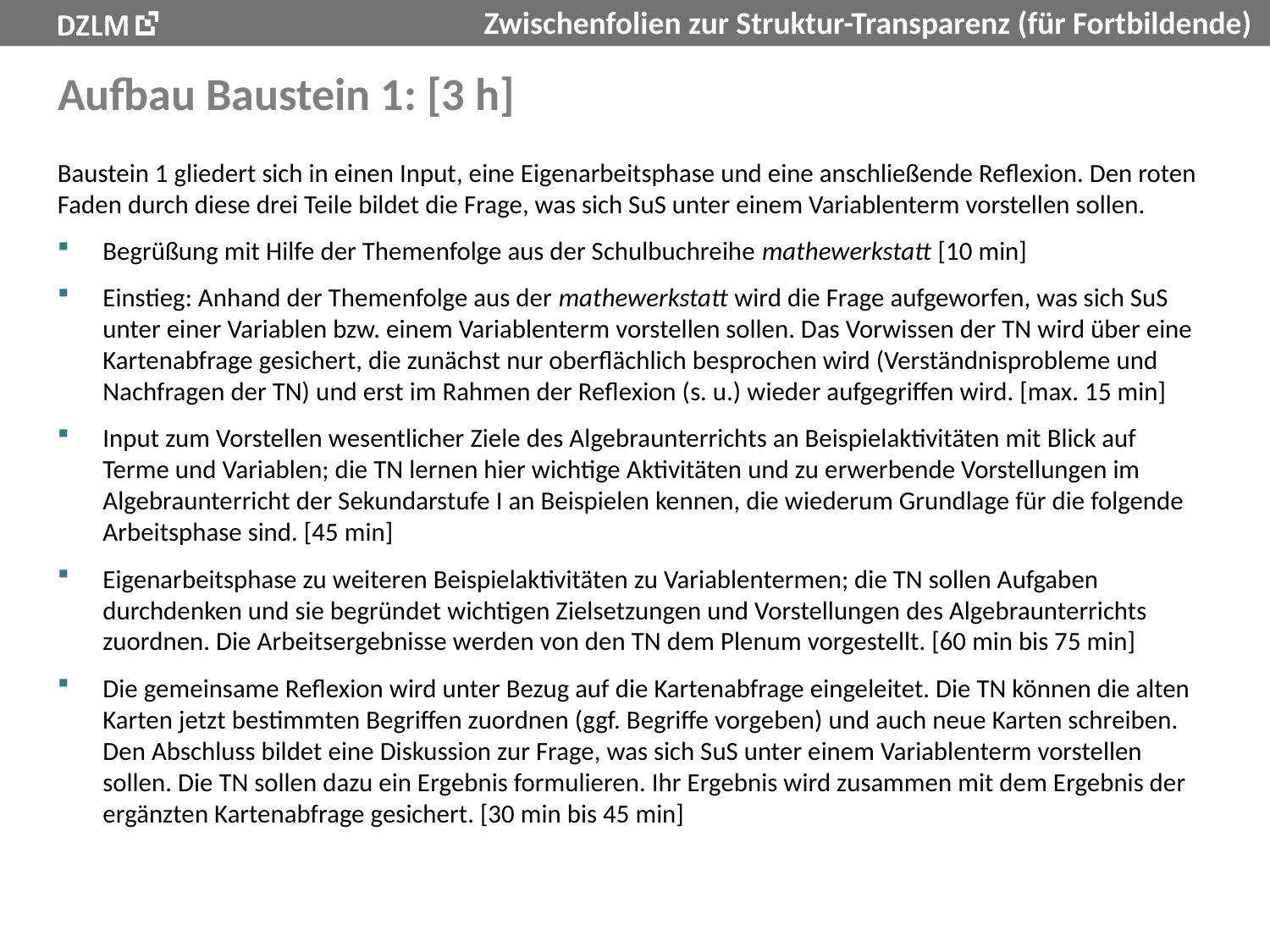

# Aufbau Baustein 1: [3 h]
Baustein 1 gliedert sich in einen Input, eine Eigenarbeitsphase und eine anschließende Reflexion. Den roten Faden durch diese drei Teile bildet die Frage, was sich SuS unter einem Variablenterm vorstellen sollen.
Begrüßung mit Hilfe der Themenfolge aus der Schulbuchreihe mathewerkstatt [10 min]
Einstieg: Anhand der Themenfolge aus der mathewerkstatt wird die Frage aufgeworfen, was sich SuS unter einer Variablen bzw. einem Variablenterm vorstellen sollen. Das Vorwissen der TN wird über eine Kartenabfrage gesichert, die zunächst nur oberflächlich besprochen wird (Verständnisprobleme und Nachfragen der TN) und erst im Rahmen der Reflexion (s. u.) wieder aufgegriffen wird. [max. 15 min]
Input zum Vorstellen wesentlicher Ziele des Algebraunterrichts an Beispielaktivitäten mit Blick auf Terme und Variablen; die TN lernen hier wichtige Aktivitäten und zu erwerbende Vorstellungen im Algebraunterricht der Sekundarstufe I an Beispielen kennen, die wiederum Grundlage für die folgende Arbeitsphase sind. [45 min]
Eigenarbeitsphase zu weiteren Beispielaktivitäten zu Variablentermen; die TN sollen Aufgaben durchdenken und sie begründet wichtigen Zielsetzungen und Vorstellungen des Algebraunterrichts zuordnen. Die Arbeitsergebnisse werden von den TN dem Plenum vorgestellt. [60 min bis 75 min]
Die gemeinsame Reflexion wird unter Bezug auf die Kartenabfrage eingeleitet. Die TN können die alten Karten jetzt bestimmten Begriffen zuordnen (ggf. Begriffe vorgeben) und auch neue Karten schreiben.  Den Abschluss bildet eine Diskussion zur Frage, was sich SuS unter einem Variablenterm vorstellen sollen. Die TN sollen dazu ein Ergebnis formulieren. Ihr Ergebnis wird zusammen mit dem Ergebnis der ergänzten Kartenabfrage gesichert. [30 min bis 45 min]